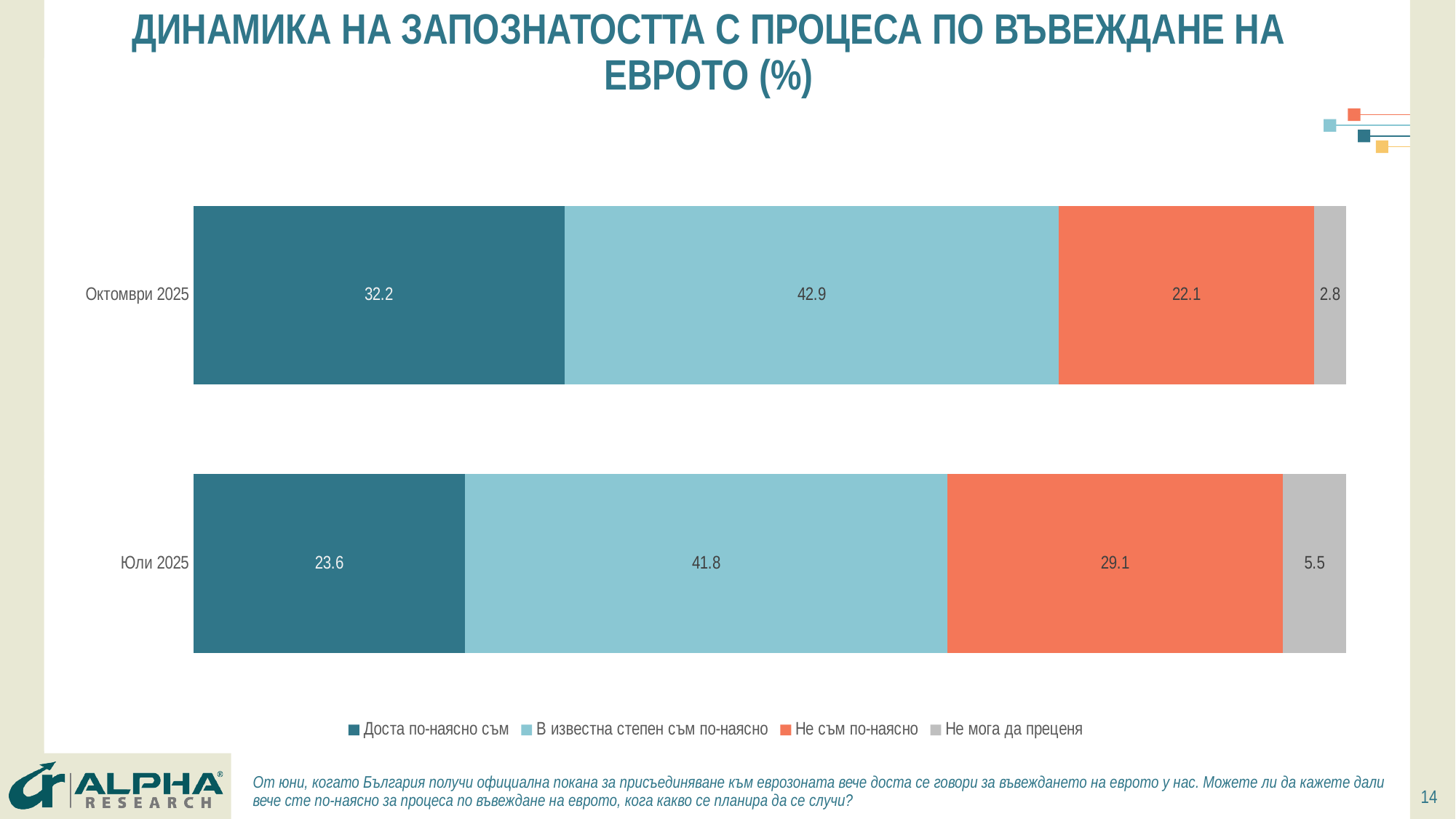

# ДИНАМИКА НА ЗАПОЗНАТОСТТА С ПРОЦЕСА ПО ВЪВЕЖДАНЕ НА ЕВРОТО (%)

### Chart

| Category | Доста по-наясно съм | В известна степен съм по-наясно | Не съм по-наясно | Не мога да преценя |
|---|---|---|---|---|
| Юли 2025 | 23.6 | 41.8 | 29.1 | 5.5 |
| Октомври 2025 | 32.2 | 42.9 | 22.1 | 2.8 |
От юни, когато България получи официална покана за присъединяване към еврозоната вече доста се говори за въвеждането на еврото у нас. Можете ли да кажете дали вече сте по-наясно за процеса по въвеждане на еврото, кога какво се планира да се случи?
14